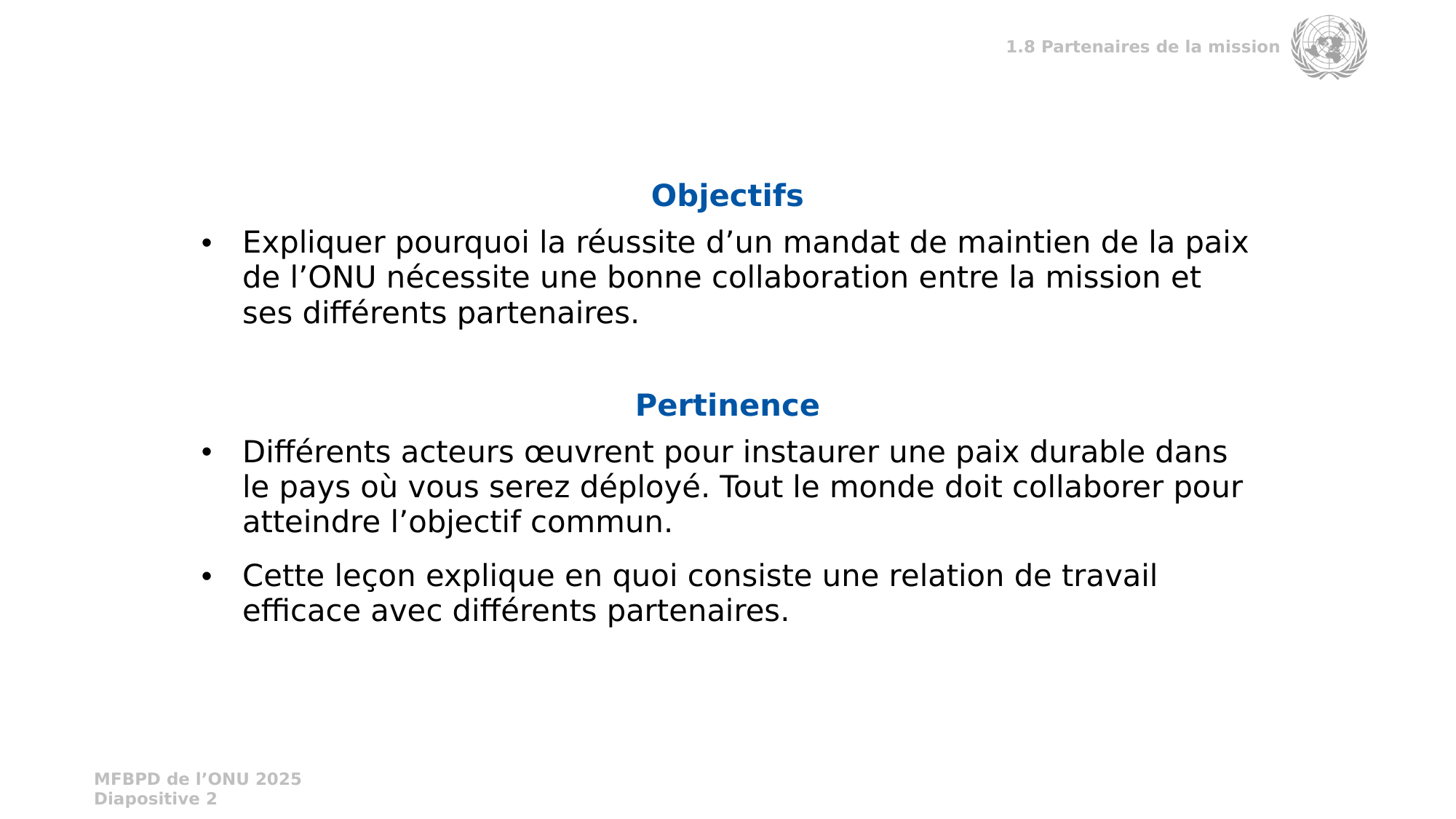

| Objectifs |
| --- |
| Expliquer pourquoi la réussite d’un mandat de maintien de la paix de l’ONU nécessite une bonne collaboration entre la mission et ses différents partenaires. |
|  |
| Pertinence |
| Différents acteurs œuvrent pour instaurer une paix durable dans le pays où vous serez déployé. Tout le monde doit collaborer pour atteindre l’objectif commun. Cette leçon explique en quoi consiste une relation de travail efficace avec différents partenaires. |